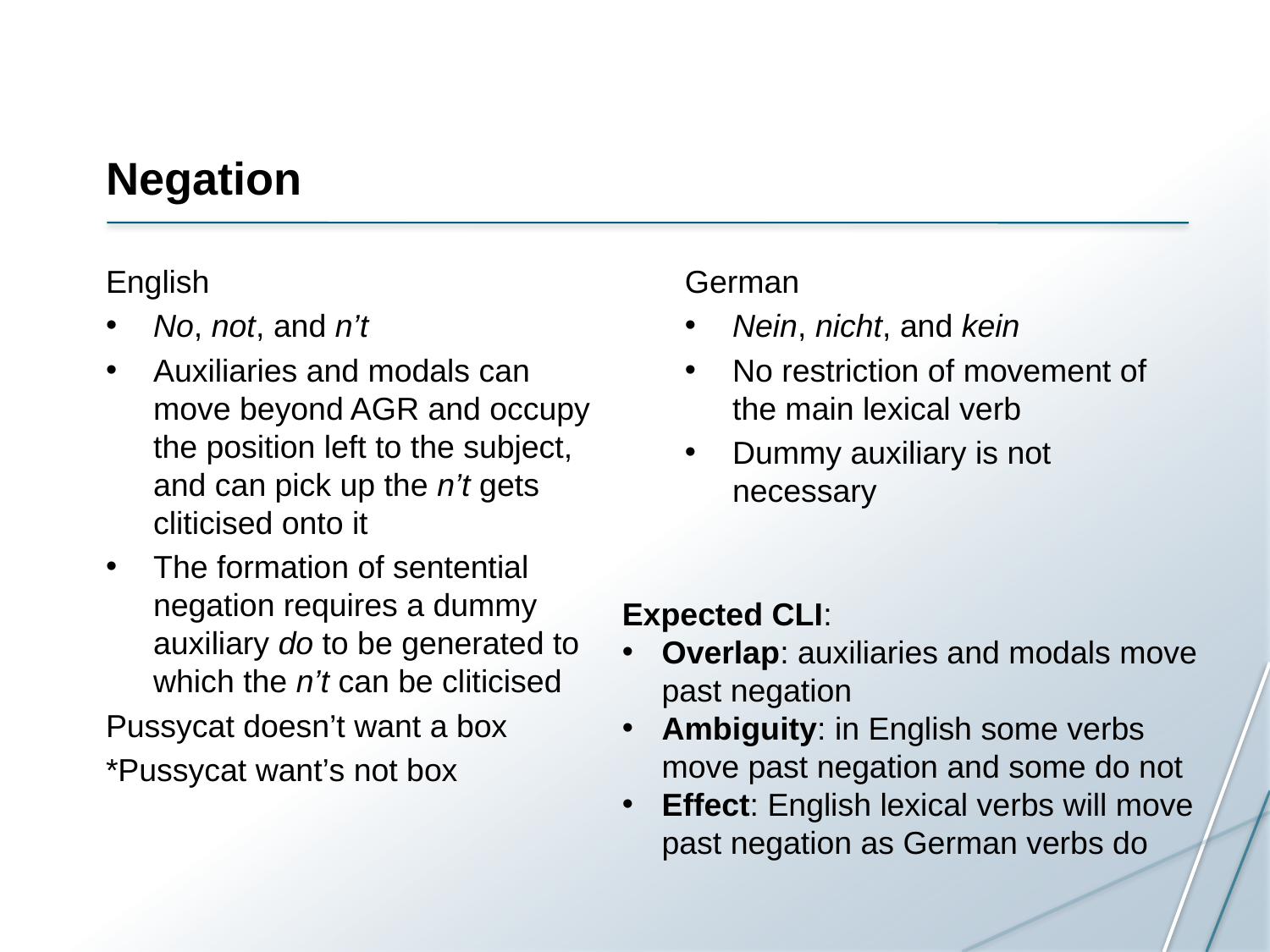

# Negation
English
No, not, and n’t
Auxiliaries and modals can move beyond AGR and occupy the position left to the subject, and can pick up the n’t gets cliticised onto it
The formation of sentential negation requires a dummy auxiliary do to be generated to which the n’t can be cliticised
Pussycat doesn’t want a box
*Pussycat want’s not box
German
Nein, nicht, and kein
No restriction of movement of the main lexical verb
Dummy auxiliary is not necessary
Expected CLI:
Overlap: auxiliaries and modals move past negation
Ambiguity: in English some verbs move past negation and some do not
Effect: English lexical verbs will move past negation as German verbs do